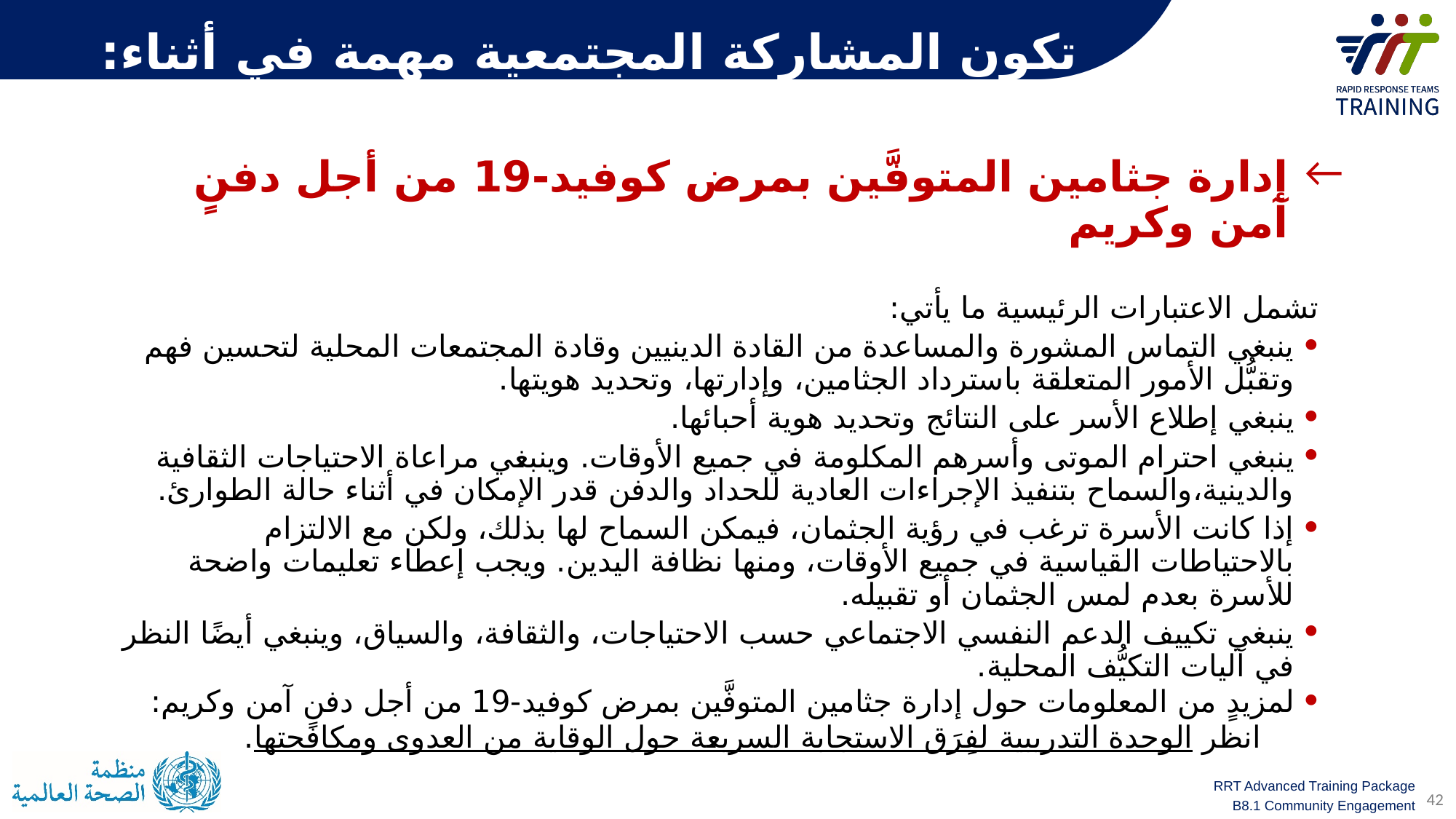

تكون المشاركة المجتمعية مهمة في أثناء:
إدارة جثامين المتوفَّين بمرض كوفيد-19 من أجل دفنٍ آمن وكريم

تشمل الاعتبارات الرئيسية ما يأتي:
ينبغي التماس المشورة والمساعدة من القادة الدينيين وقادة المجتمعات المحلية لتحسين فهم وتقبُّل الأمور المتعلقة باسترداد الجثامين، وإدارتها، وتحديد هويتها.
ينبغي إطلاع الأسر على النتائج وتحديد هوية أحبائها.
ينبغي احترام الموتى وأسرهم المكلومة في جميع الأوقات. وينبغي مراعاة الاحتياجات الثقافية والدينية،والسماح بتنفيذ الإجراءات العادية للحداد والدفن قدر الإمكان في أثناء حالة الطوارئ.
إذا كانت الأسرة ترغب في رؤية الجثمان، فيمكن السماح لها بذلك، ولكن مع الالتزام بالاحتياطات القياسية في جميع الأوقات، ومنها نظافة اليدين. ويجب إعطاء تعليمات واضحة للأسرة بعدم لمس الجثمان أو تقبيله.
ينبغي تكييف الدعم النفسي الاجتماعي حسب الاحتياجات، والثقافة، والسياق، وينبغي أيضًا النظر في آليات التكيُّف المحلية.
لمزيدٍ من المعلومات حول إدارة جثامين المتوفَّين بمرض كوفيد-19 من أجل دفنٍ آمن وكريم:
      انظر الوحدة التدريبية لفِرَق الاستجابة السريعة حول الوقاية من العدوى ومكافحتها.